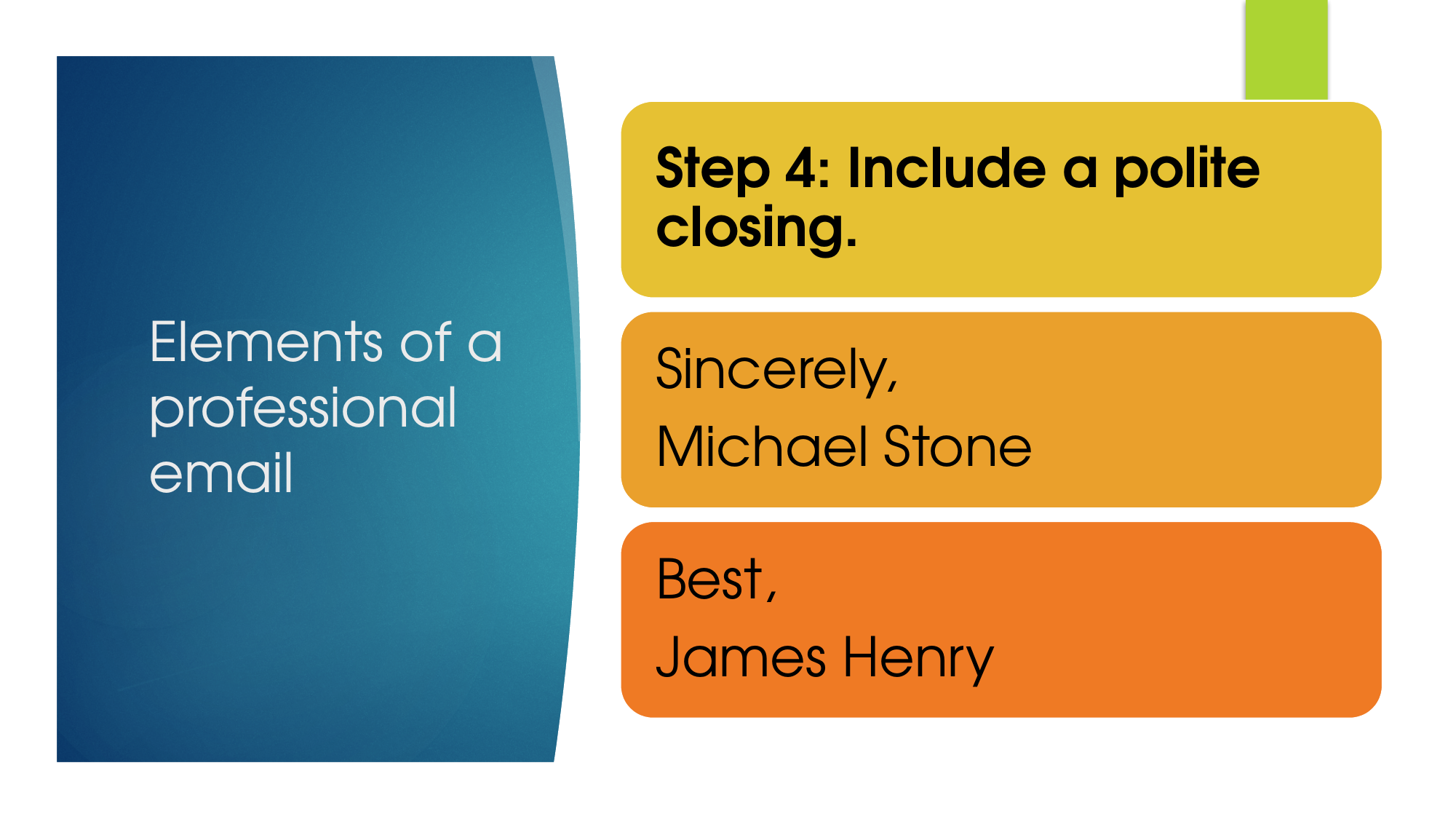

Step 4: Include a polite closing.
Sincerely,
Michael Stone
Best,
James Henry
# Elements of a professional email